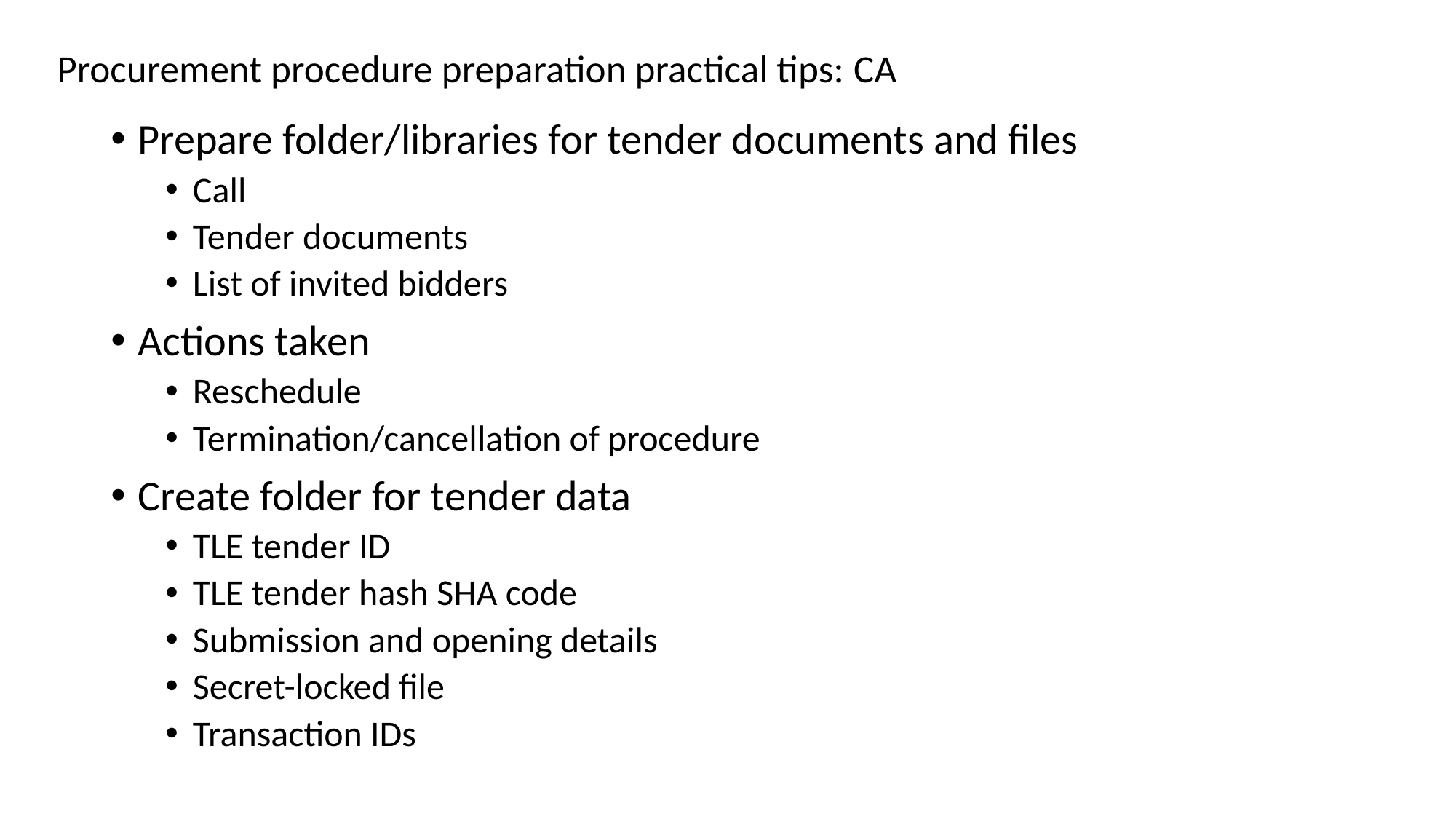

# Procurement procedure preparation practical tips: CA
Prepare folder/libraries for tender documents and files
Call
Tender documents
List of invited bidders
Actions taken
Reschedule
Termination/cancellation of procedure
Create folder for tender data
TLE tender ID
TLE tender hash SHA code
Submission and opening details
Secret-locked file
Transaction IDs